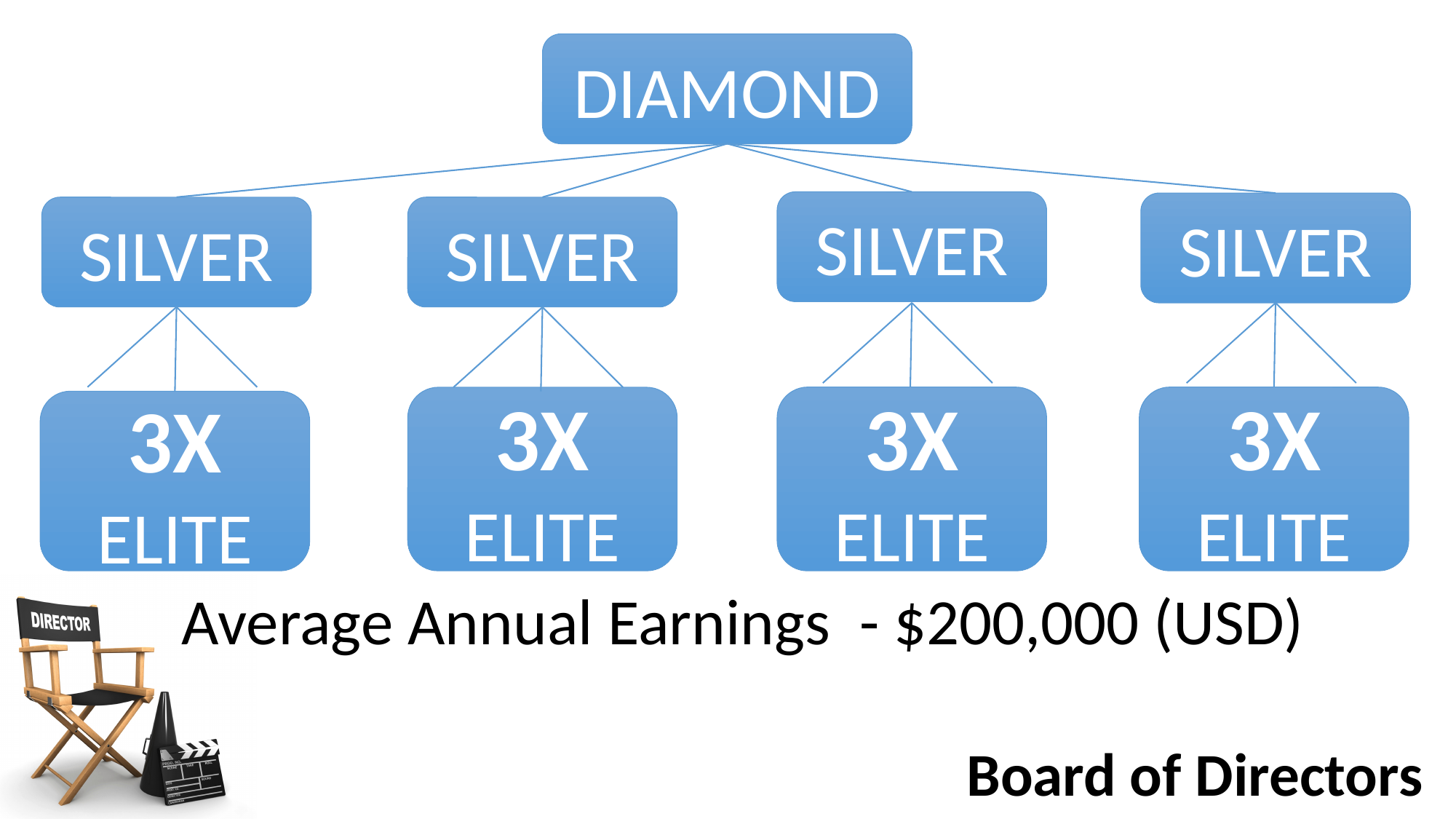

DIAMOND
SILVER
SILVER
SILVER
SILVER
3X ELITE
3X ELITE
3X ELITE
3X ELITE
Average Annual Earnings  - $200,000 (USD)